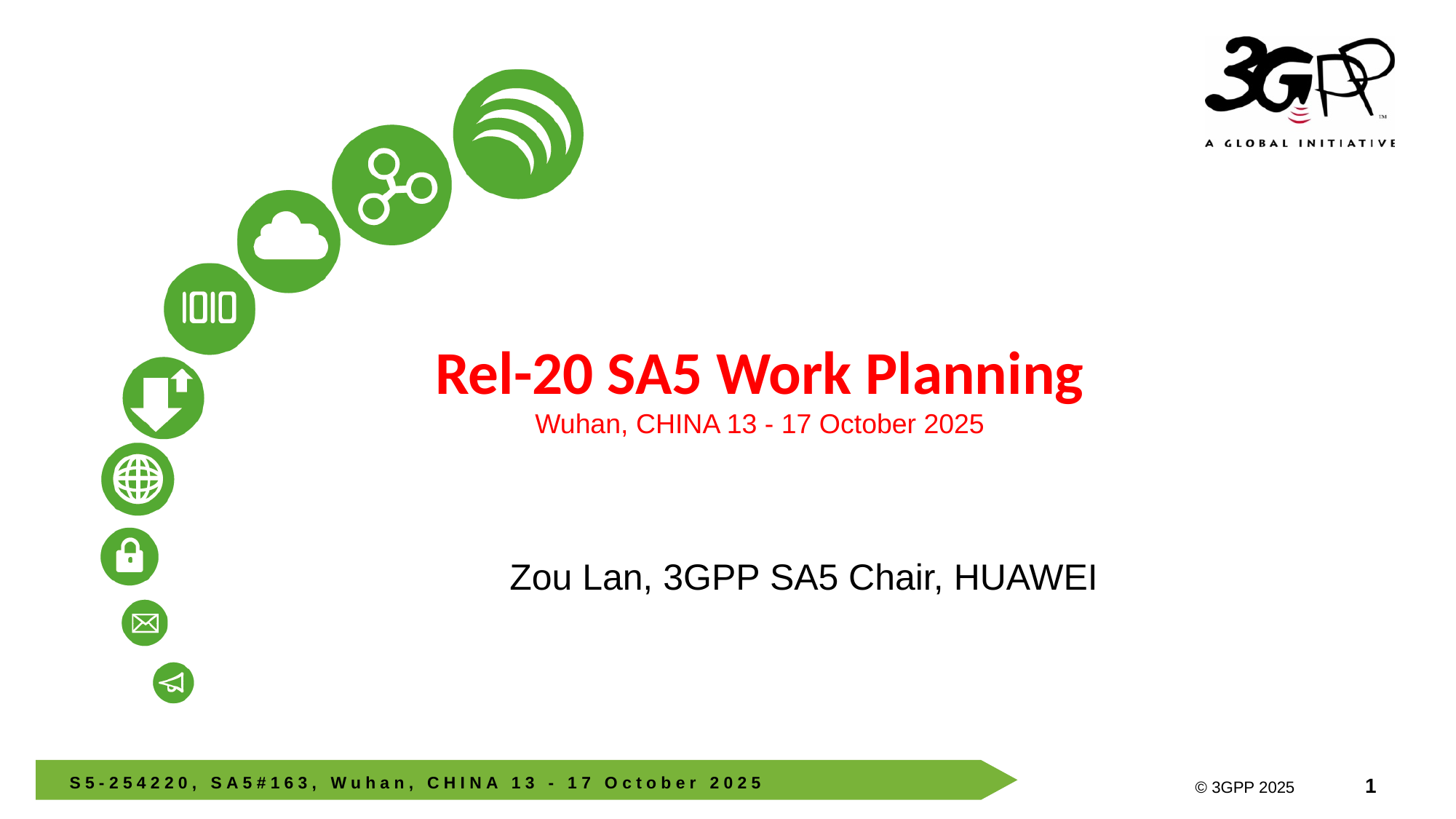

# Rel-20 SA5 Work Planning Wuhan, CHINA 13 - 17 October 2025
Zou Lan, 3GPP SA5 Chair, HUAWEI